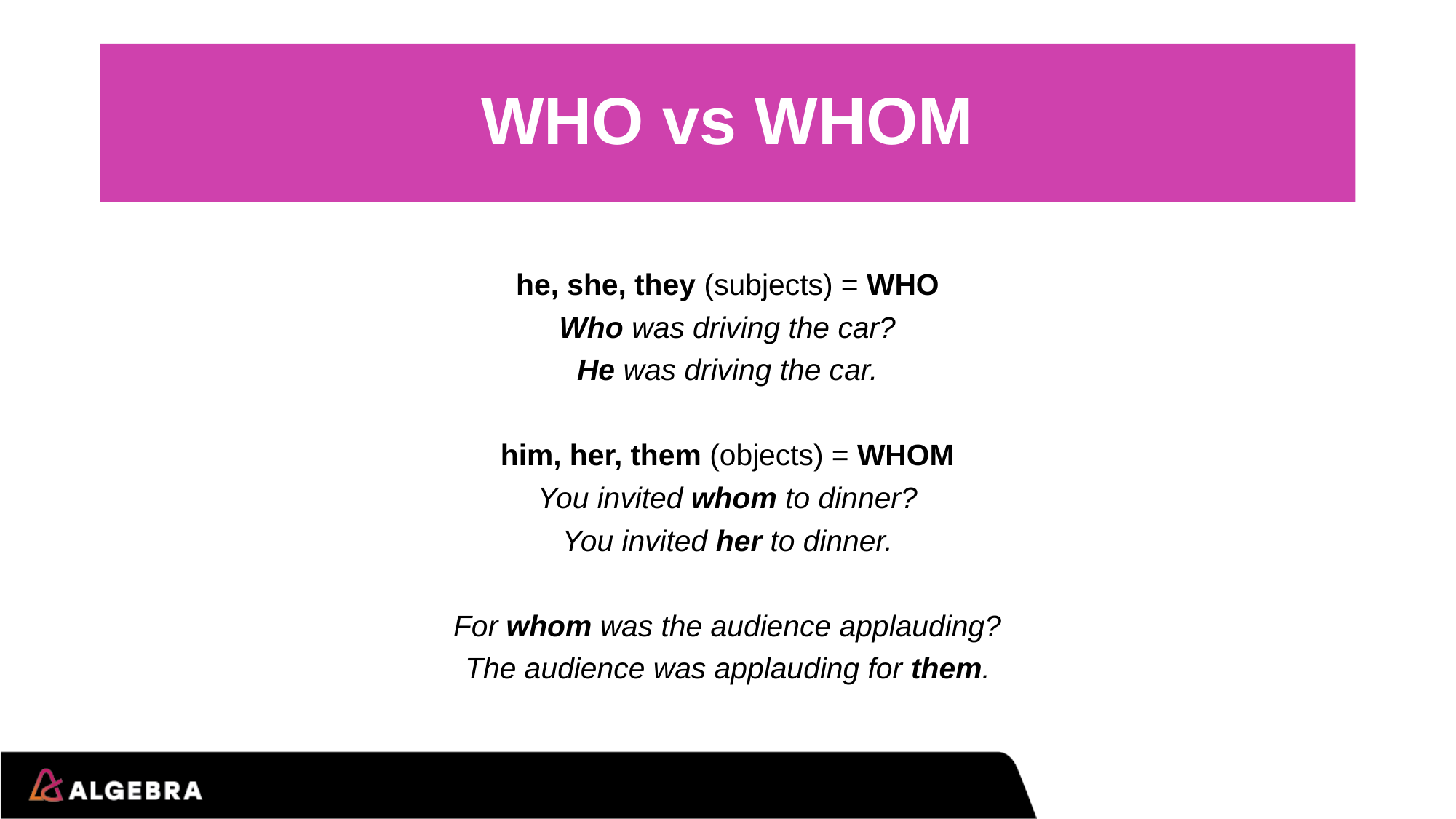

# WHO vs WHOM

he, she, they (subjects) = WHO
Who was driving the car?
He was driving the car.

him, her, them (objects) = WHOM
You invited whom to dinner?
You invited her to dinner.

For whom was the audience applauding?
The audience was applauding for them.